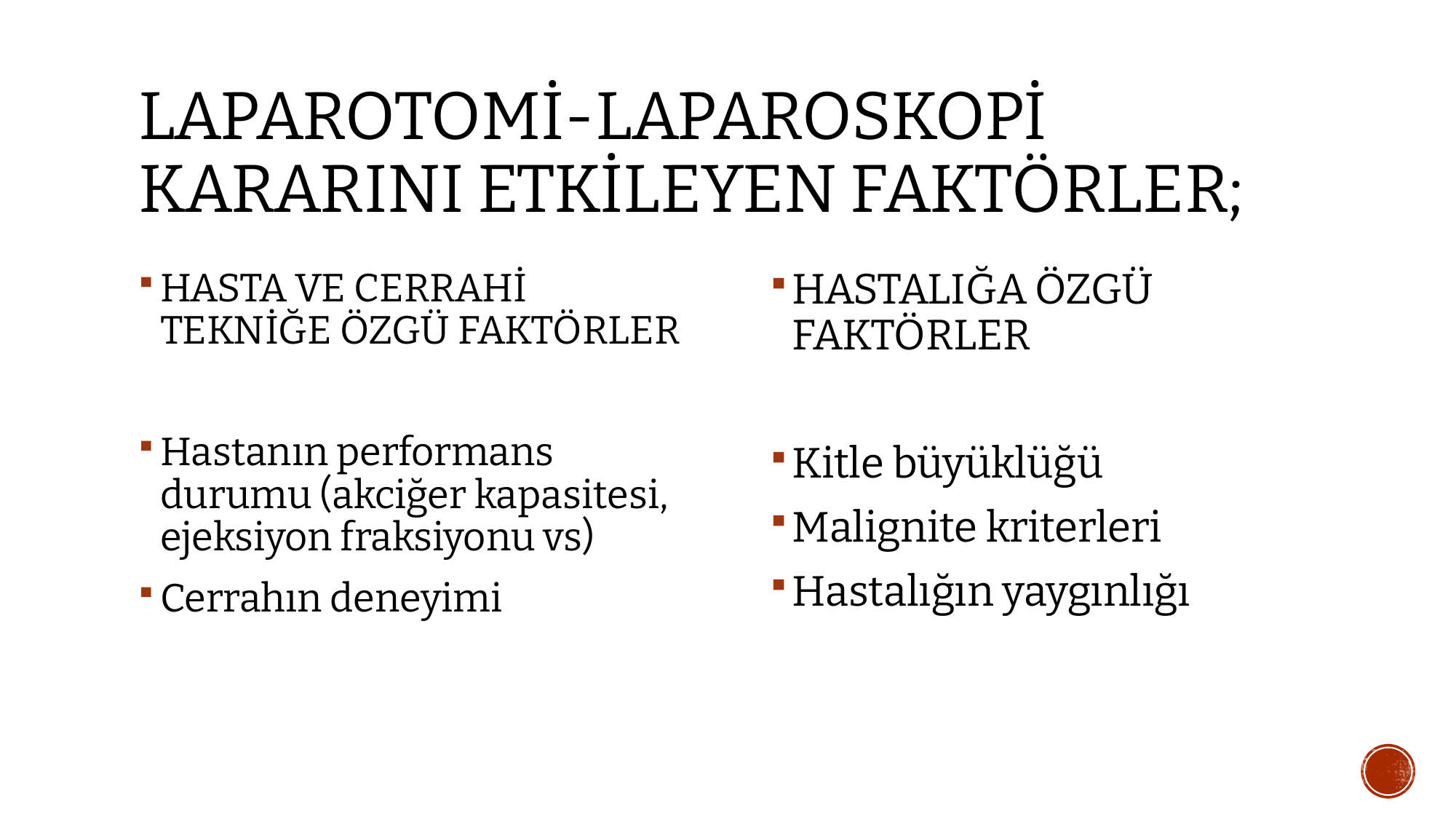

# LAPAROTOMİ-LAPAROSKOPİ KARARINI ETKİLEYEN FAKTÖRLER;
HASTA VE CERRAHİ TEKNİĞE ÖZGÜ FAKTÖRLER

Hastanın performans durumu (akciğer kapasitesi, ejeksiyon fraksiyonu vs)
Cerrahın deneyimi
HASTALIĞA ÖZGÜ FAKTÖRLER

Kitle büyüklüğü
Malignite kriterleri
Hastalığın yaygınlığı